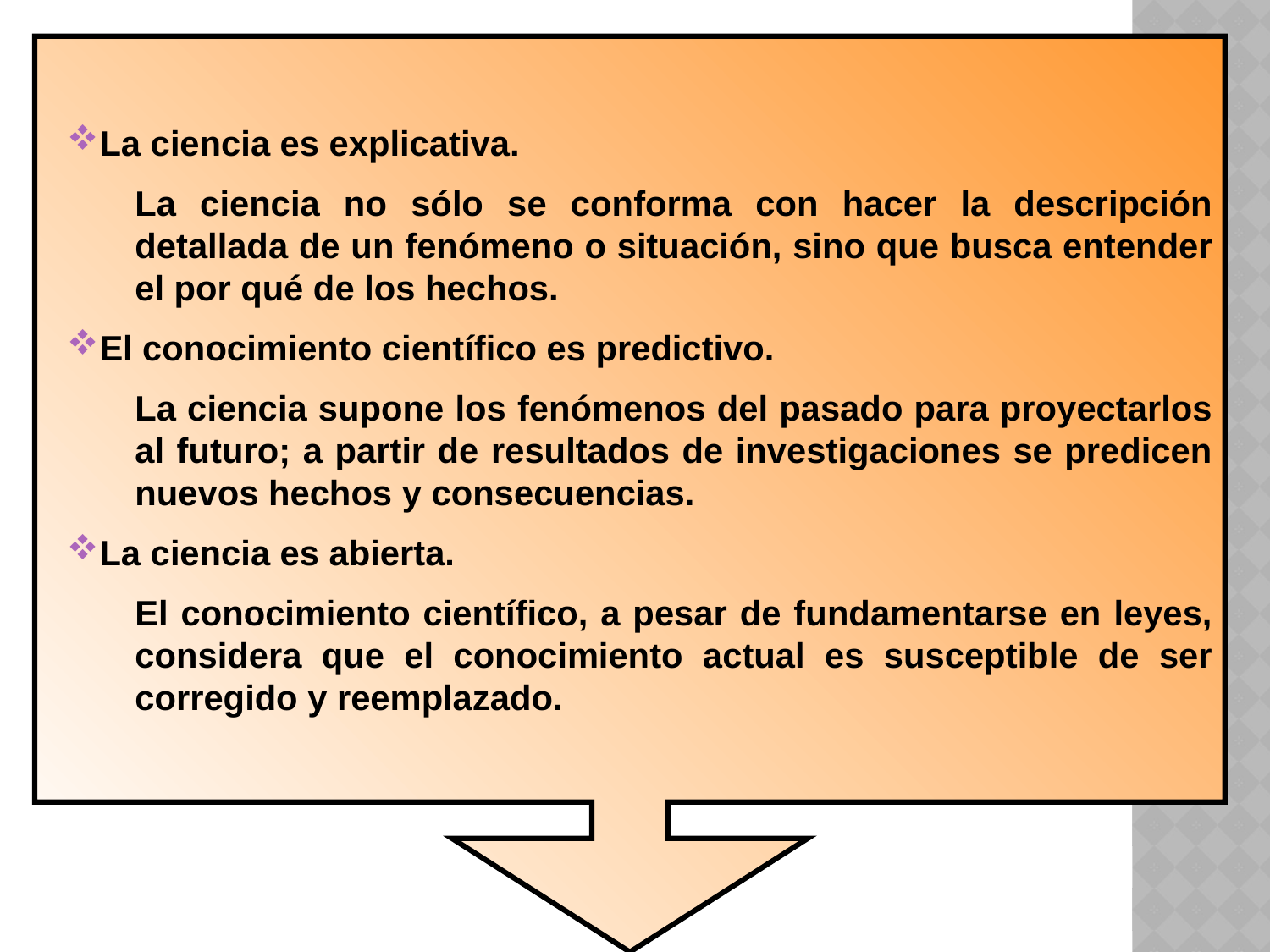

La ciencia es explicativa.
La ciencia no sólo se conforma con hacer la descripción detallada de un fenómeno o situación, sino que busca entender el por qué de los hechos.
El conocimiento científico es predictivo.
La ciencia supone los fenómenos del pasado para proyectarlos al futuro; a partir de resultados de investigaciones se predicen nuevos hechos y consecuencias.
La ciencia es abierta.
El conocimiento científico, a pesar de fundamentarse en leyes, considera que el conocimiento actual es susceptible de ser corregido y reemplazado.